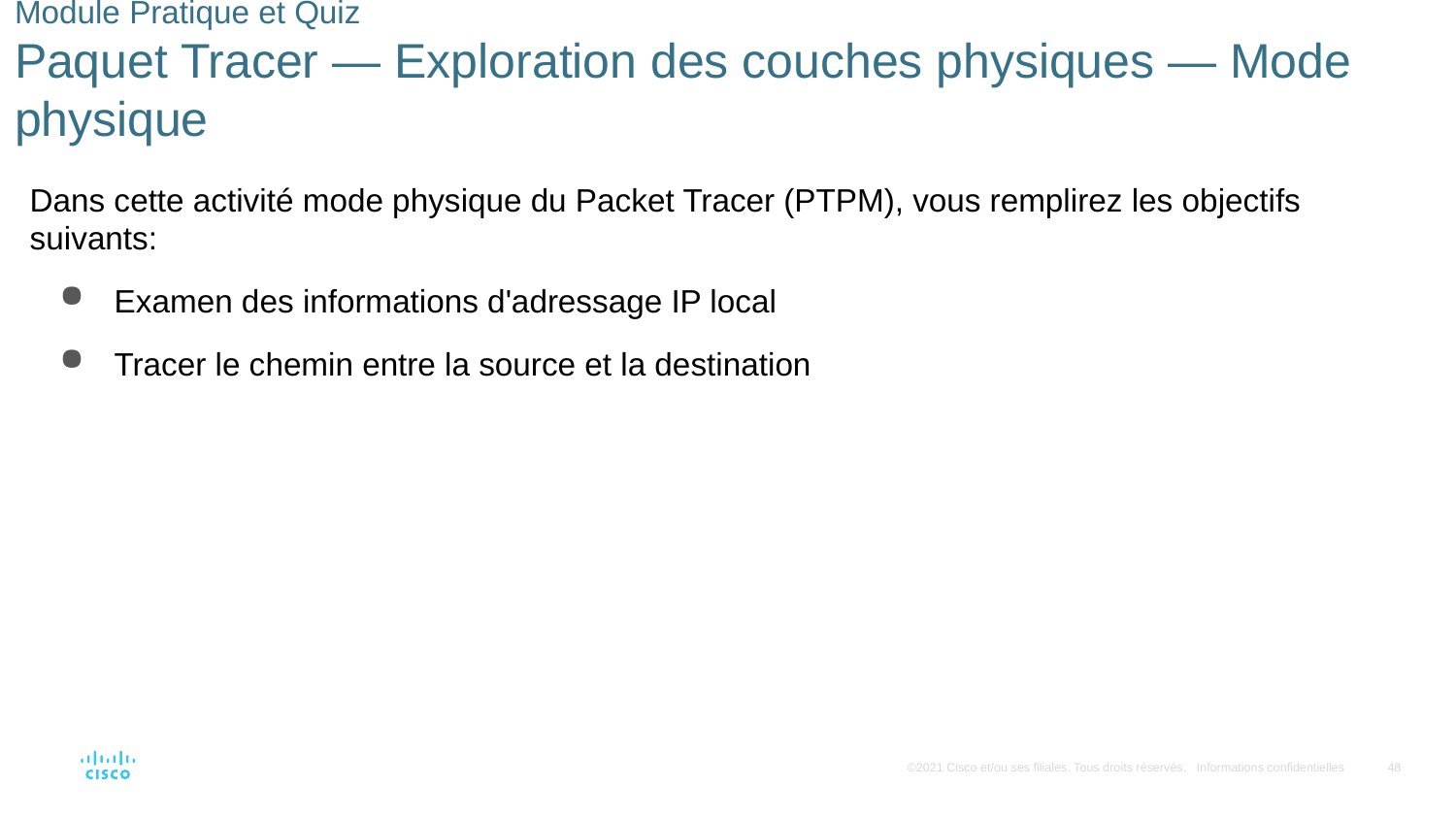

# Module Pratique et Quiz Paquet Tracer — Exploration des couches physiques — Mode physique

Dans cette activité mode physique du Packet Tracer (PTPM), vous remplirez les objectifs suivants:
Examen des informations d'adressage IP local
Tracer le chemin entre la source et la destination